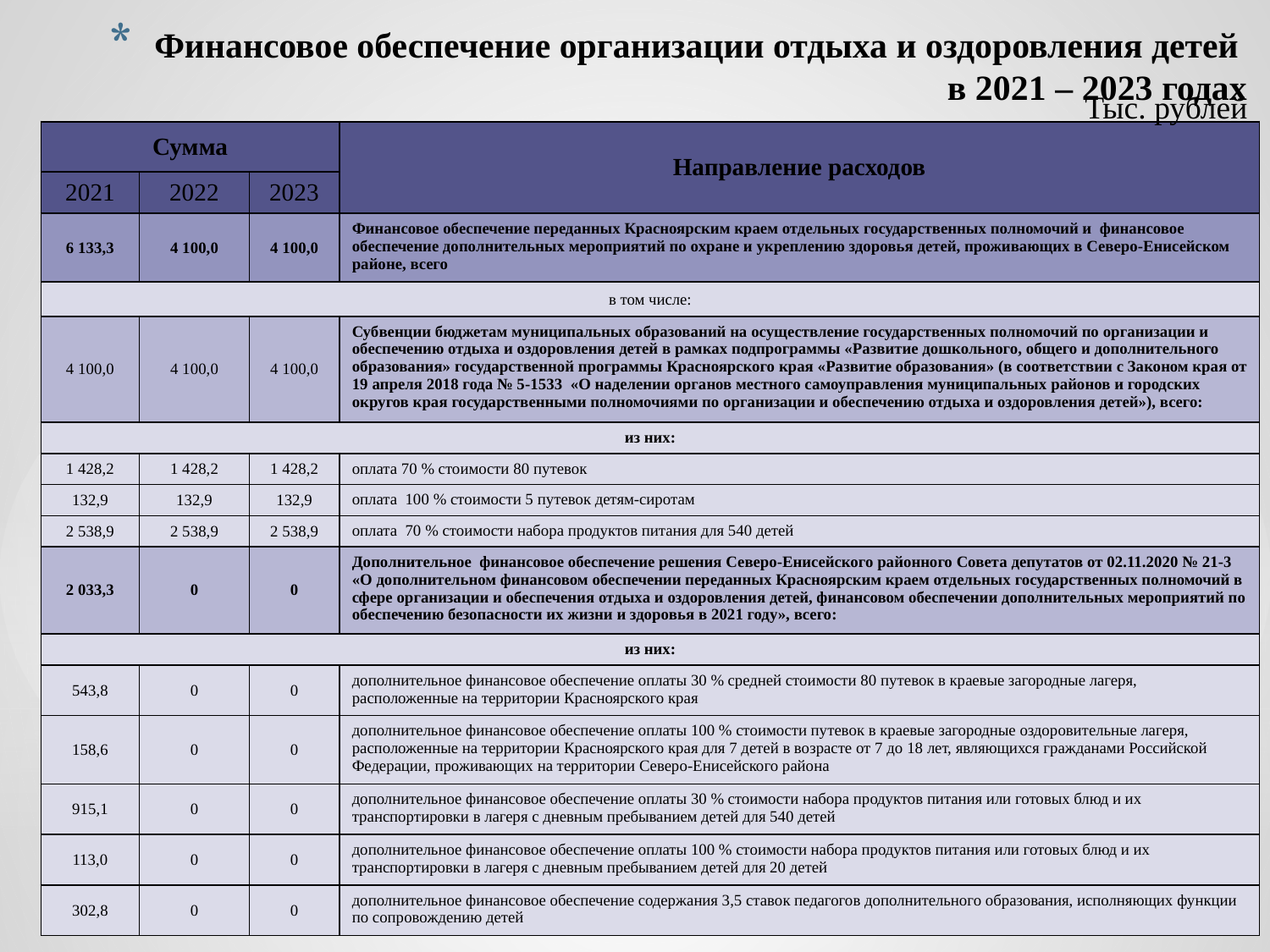

# Финансовое обеспечение организации отдыха и оздоровления детей в 2021 – 2023 годах
Тыс. рублей
| Сумма |  |  | Направление расходов |
| --- | --- | --- | --- |
| 2021 | 2022 | 2023 |  |
| 6 133,3 | 4 100,0 | 4 100,0 | Финансовое обеспечение переданных Красноярским краем отдельных государственных полномочий и финансовое обеспечение дополнительных мероприятий по охране и укреплению здоровья детей, проживающих в Северо-Енисейском районе, всего |
| в том числе: |  |  |  |
| 4 100,0 | 4 100,0 | 4 100,0 | Субвенции бюджетам муниципальных образований на осуществление государственных полномочий по организации и обеспечению отдыха и оздоровления детей в рамках подпрограммы «Развитие дошкольного, общего и дополнительного образования» государственной программы Красноярского края «Развитие образования» (в соответствии с Законом края от 19 апреля 2018 года № 5-1533 «О наделении органов местного самоуправления муниципальных районов и городских округов края государственными полномочиями по организации и обеспечению отдыха и оздоровления детей»), всего: |
| из них: |  |  |  |
| 1 428,2 | 1 428,2 | 1 428,2 | оплата 70 % стоимости 80 путевок |
| 132,9 | 132,9 | 132,9 | оплата 100 % стоимости 5 путевок детям-сиротам |
| 2 538,9 | 2 538,9 | 2 538,9 | оплата 70 % стоимости набора продуктов питания для 540 детей |
| 2 033,3 | 0 | 0 | Дополнительное финансовое обеспечение решения Северо-Енисейского районного Совета депутатов от 02.11.2020 № 21-3 «О дополнительном финансовом обеспечении переданных Красноярским краем отдельных государственных полномочий в сфере организации и обеспечения отдыха и оздоровления детей, финансовом обеспечении дополнительных мероприятий по обеспечению безопасности их жизни и здоровья в 2021 году», всего: |
| из них: |  |  |  |
| 543,8 | 0 | 0 | дополнительное финансовое обеспечение оплаты 30 % средней стоимости 80 путевок в краевые загородные лагеря, расположенные на территории Красноярского края |
| 158,6 | 0 | 0 | дополнительное финансовое обеспечение оплаты 100 % стоимости путевок в краевые загородные оздоровительные лагеря, расположенные на территории Красноярского края для 7 детей в возрасте от 7 до 18 лет, являющихся гражданами Российской Федерации, проживающих на территории Северо-Енисейского района |
| 915,1 | 0 | 0 | дополнительное финансовое обеспечение оплаты 30 % стоимости набора продуктов питания или готовых блюд и их транспортировки в лагеря с дневным пребыванием детей для 540 детей |
| 113,0 | 0 | 0 | дополнительное финансовое обеспечение оплаты 100 % стоимости набора продуктов питания или готовых блюд и их транспортировки в лагеря с дневным пребыванием детей для 20 детей |
| 302,8 | 0 | 0 | дополнительное финансовое обеспечение содержания 3,5 ставок педагогов дополнительного образования, исполняющих функции по сопровождению детей |